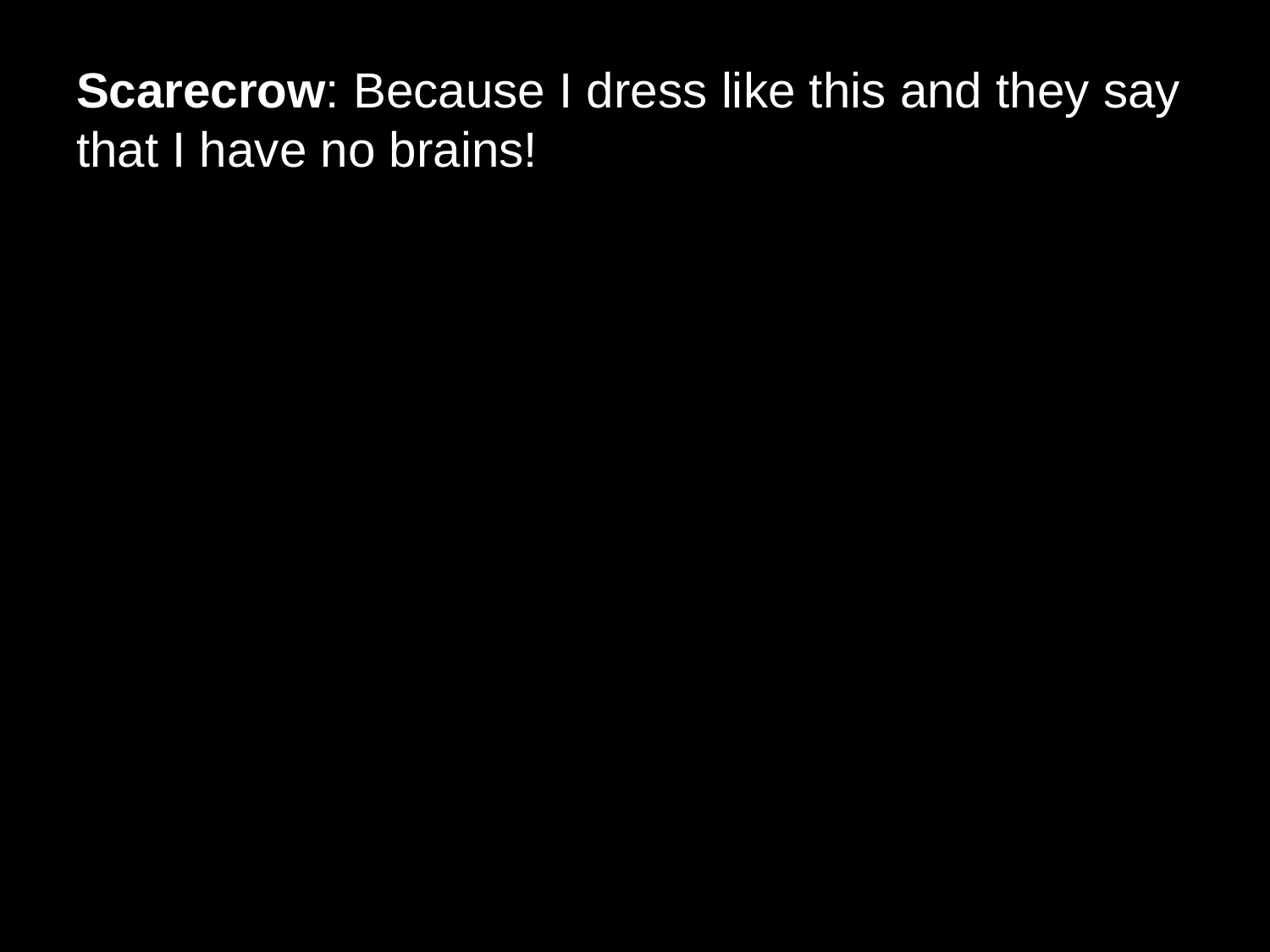

# Scarecrow: Because I dress like this and they say that I have no brains!